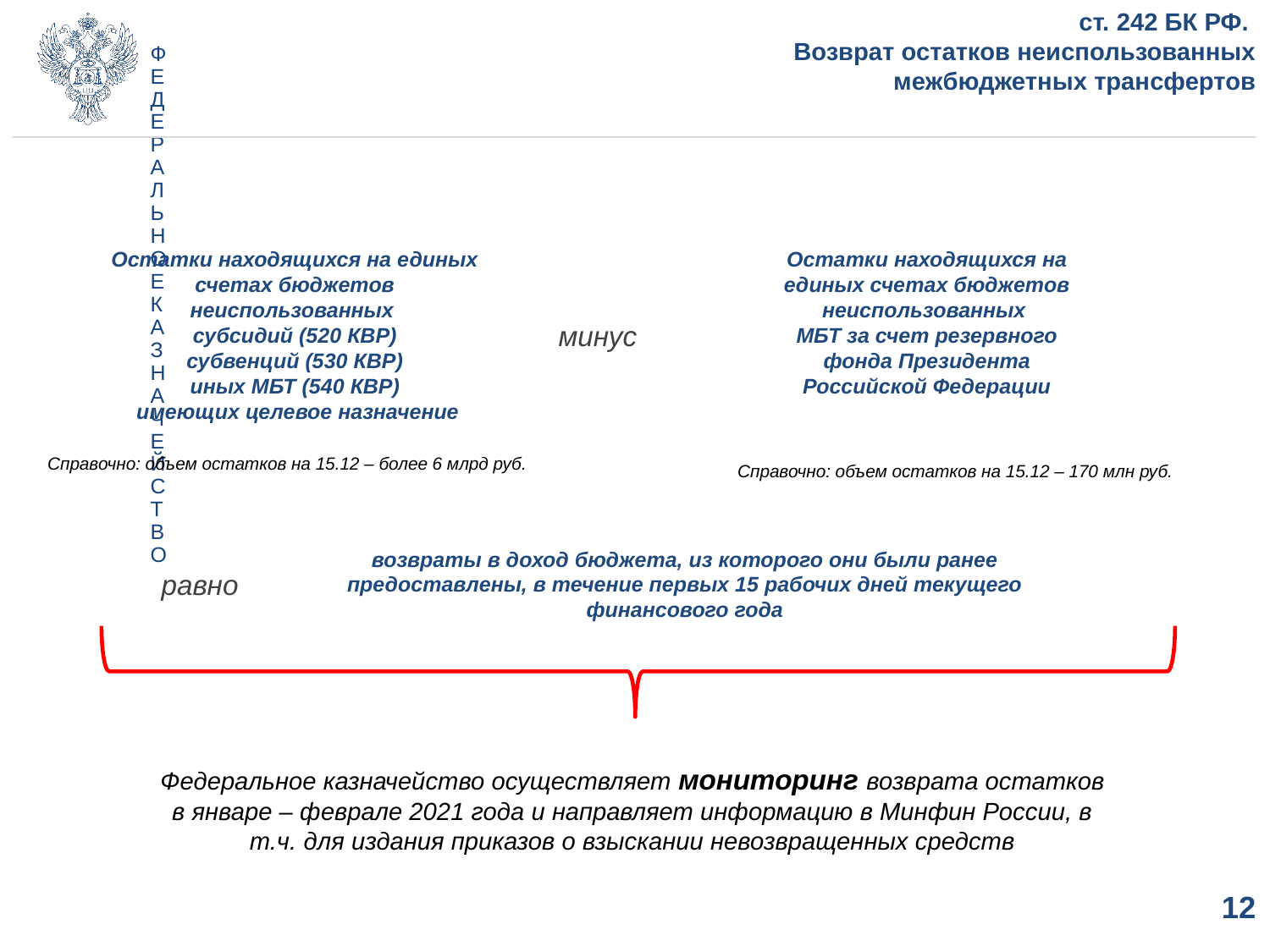

ст. 242 БК РФ.
Возврат остатков неиспользованных
 межбюджетных трансфертов

# Остатки находящихся на единых счетах бюджетов неиспользованных субсидий (520 КВР) субвенций (530 КВР) иных МБТ (540 КВР) имеющих целевое назначение
Остатки находящихся на единых счетах бюджетов неиспользованных
МБТ за счет резервного фонда Президента Российской Федерации
минус
Справочно: объем остатков на 15.12 – более 6 млрд руб.
Справочно: объем остатков на 15.12 – 170 млн руб.
возвраты в доход бюджета, из которого они были ранее предоставлены, в течение первых 15 рабочих дней текущего финансового года
равно
Федеральное казначейство осуществляет мониторинг возврата остатков в январе – феврале 2021 года и направляет информацию в Минфин России, в т.ч. для издания приказов о взыскании невозвращенных средств
12